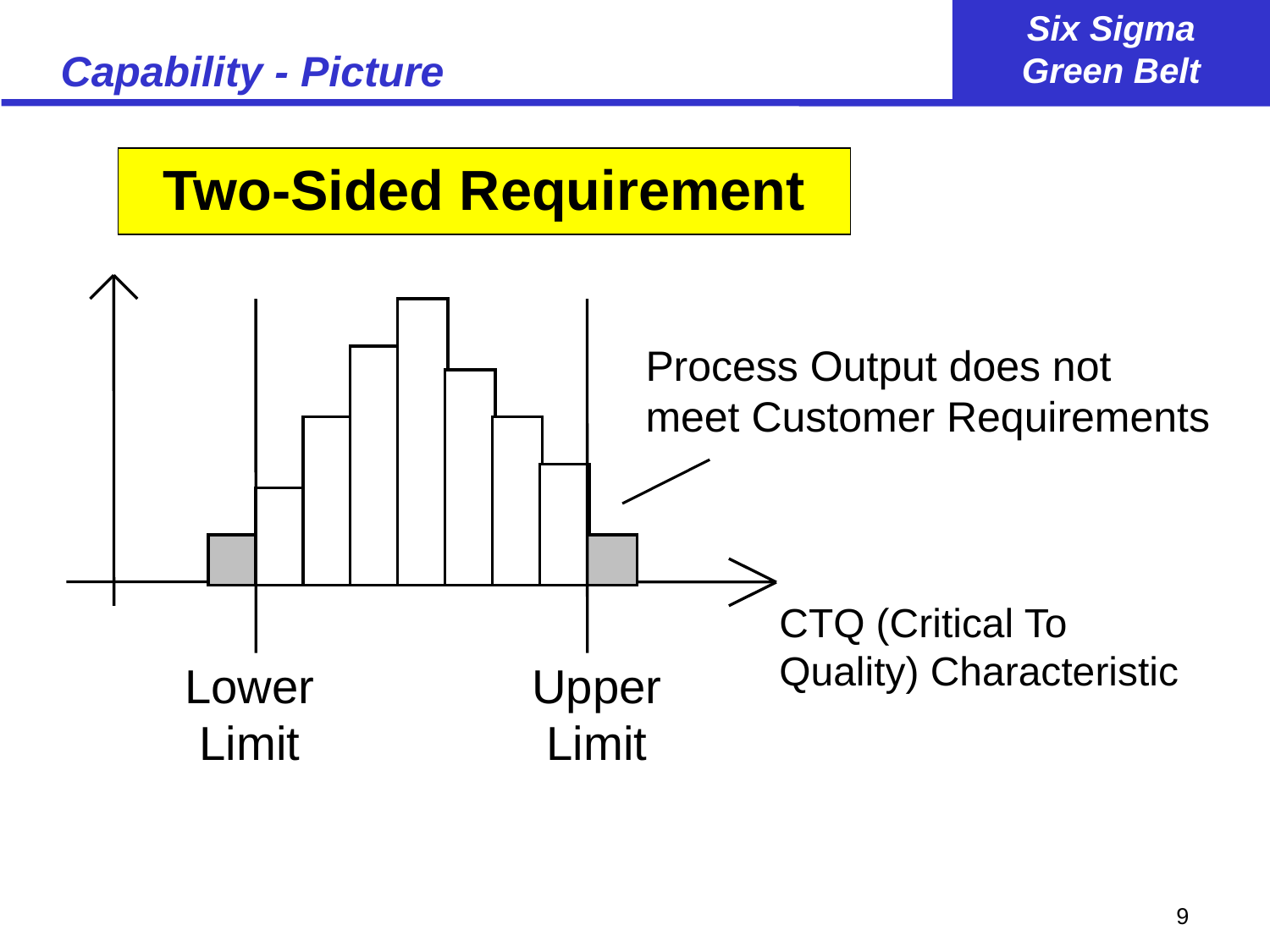

# Capability - Picture
Two-Sided Requirement

Process Output does not
meet Customer Requirements

CTQ (Critical To Quality) Characteristic

Lower Limit
Upper Limit